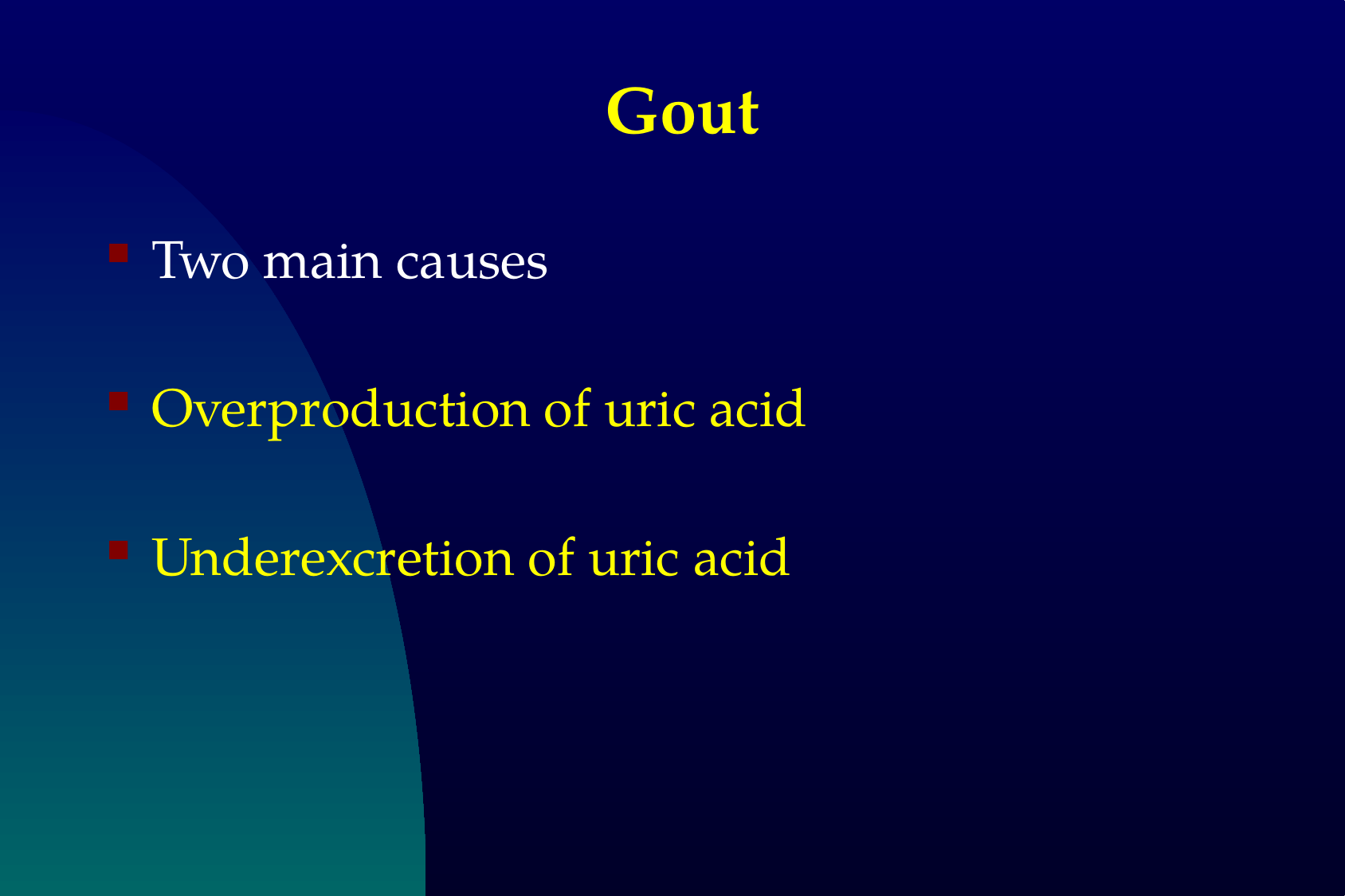

# Gout
Two main causes

Overproduction of uric acid

Underexcretion of uric acid